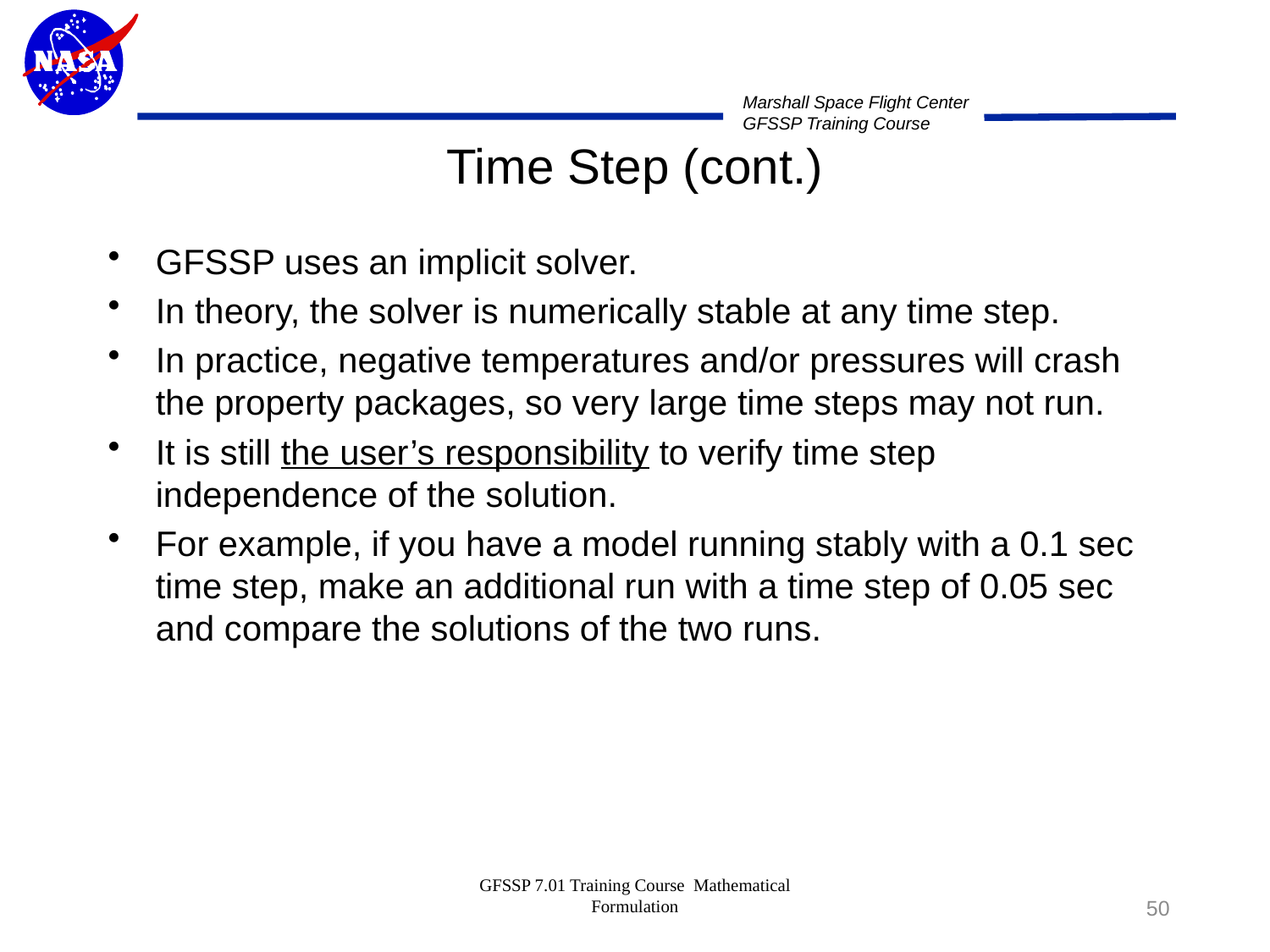

# Time Step (cont.)
GFSSP uses an implicit solver.
In theory, the solver is numerically stable at any time step.
In practice, negative temperatures and/or pressures will crash the property packages, so very large time steps may not run.
It is still the user’s responsibility to verify time step independence of the solution.
For example, if you have a model running stably with a 0.1 sec time step, make an additional run with a time step of 0.05 sec and compare the solutions of the two runs.

GFSSP 7.01 Training Course  Mathematical Formulation
50